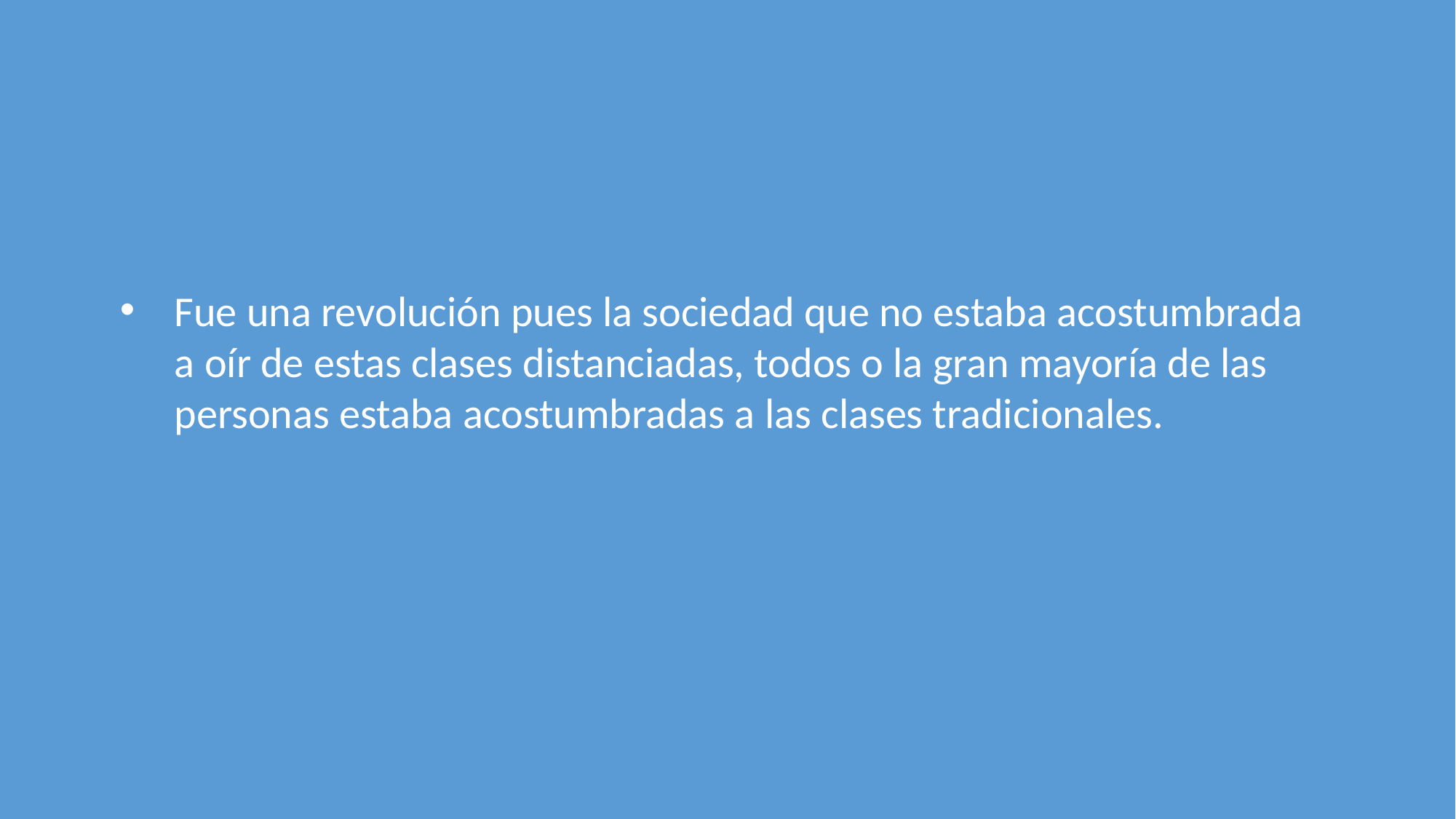

Fue una revolución pues la sociedad que no estaba acostumbrada a oír de estas clases distanciadas, todos o la gran mayoría de las personas estaba acostumbradas a las clases tradicionales.